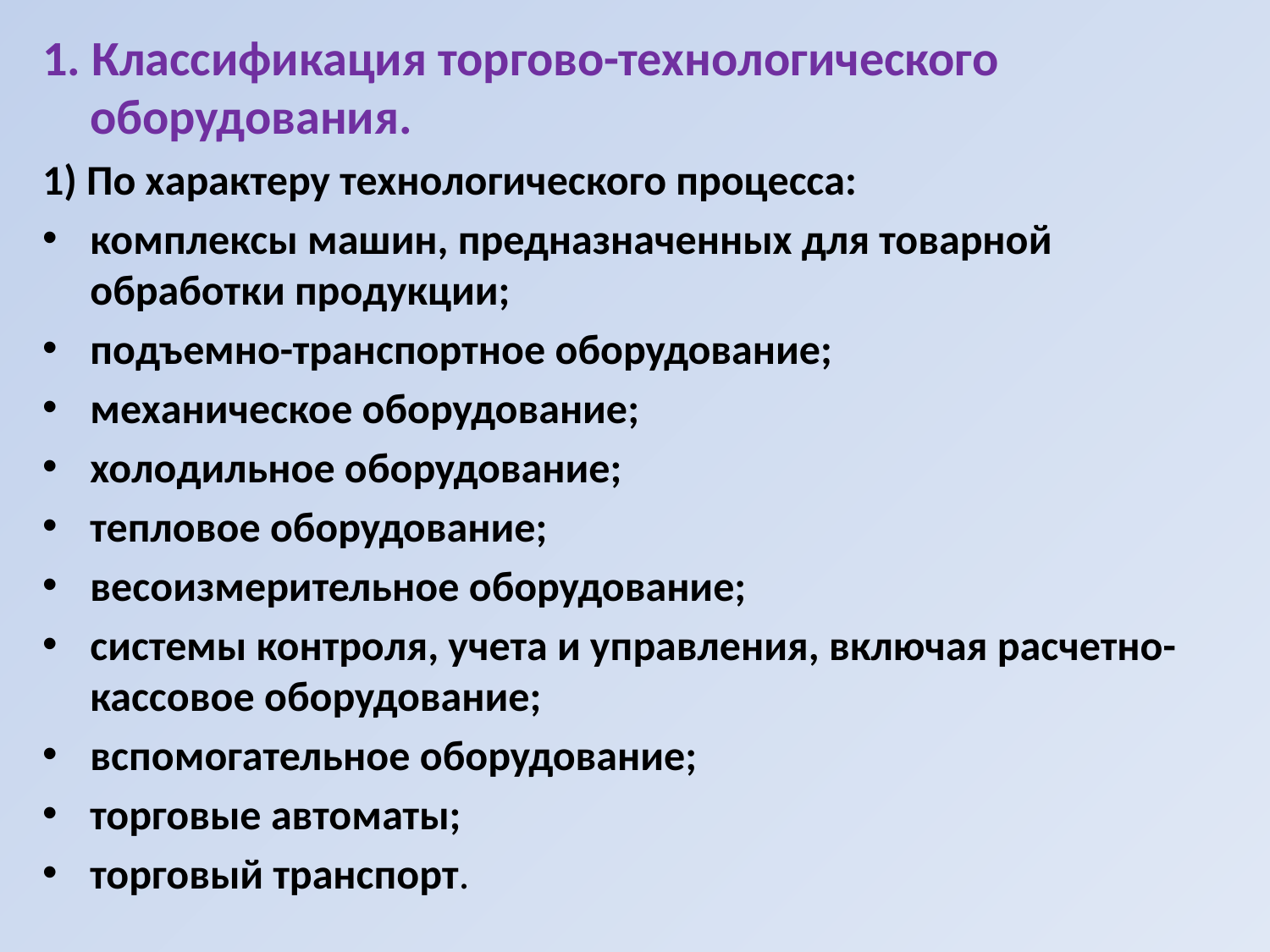

1. Классификация торгово-технологического оборудования.
1) По характеру технологического процесса:
комплексы машин, предназначенных для товарной обработки продукции;
подъемно-транспортное оборудование;
механическое оборудование;
холодильное оборудование;
тепловое оборудование;
весоизмерительное оборудование;
системы контроля, учета и управления, включая расчетно-кассовое оборудование;
вспомогательное оборудование;
торговые автоматы;
торговый транспорт.